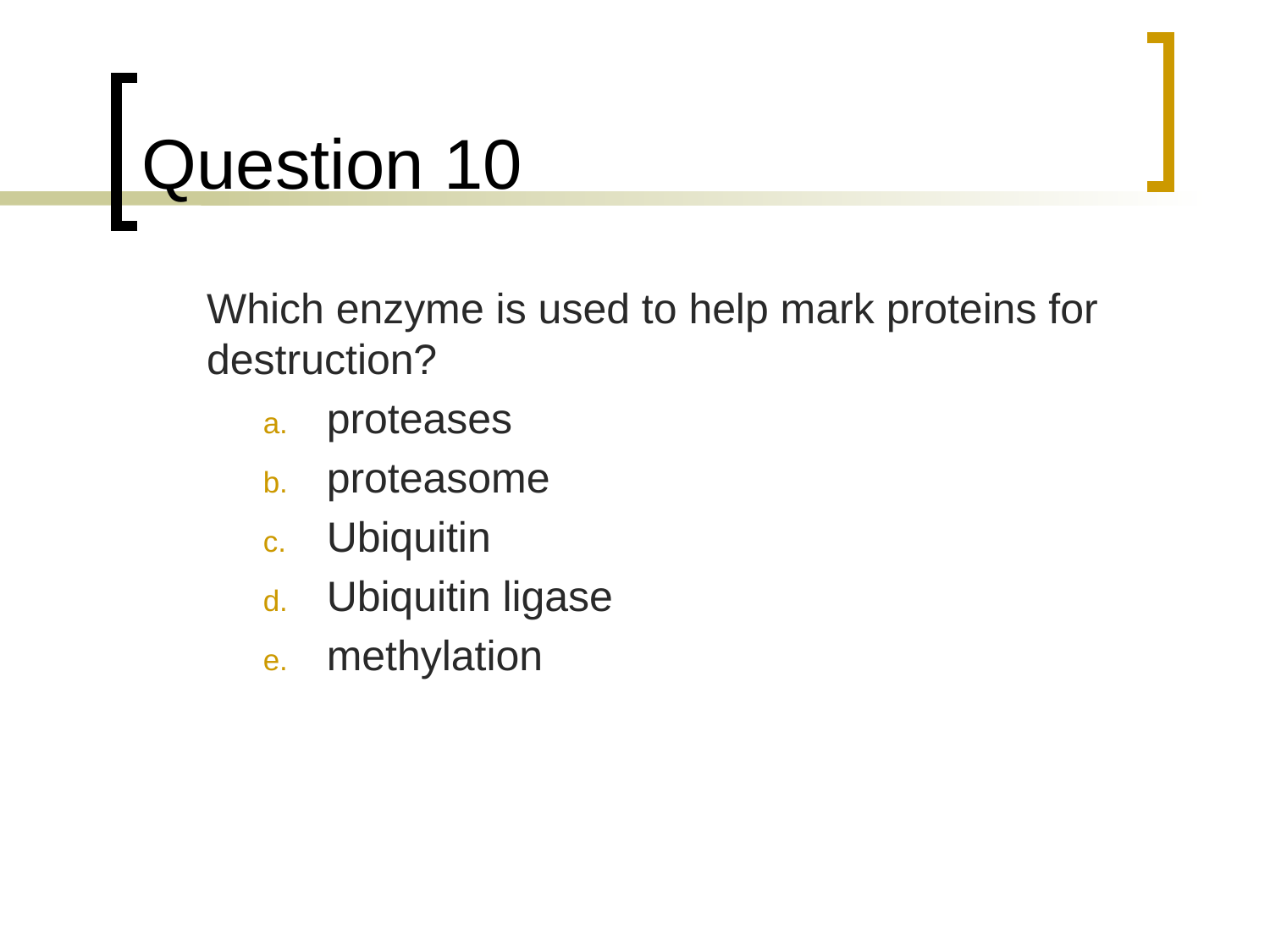

# Question 10
	Which enzyme is used to help mark proteins for destruction?
proteases
proteasome
Ubiquitin
Ubiquitin ligase
methylation